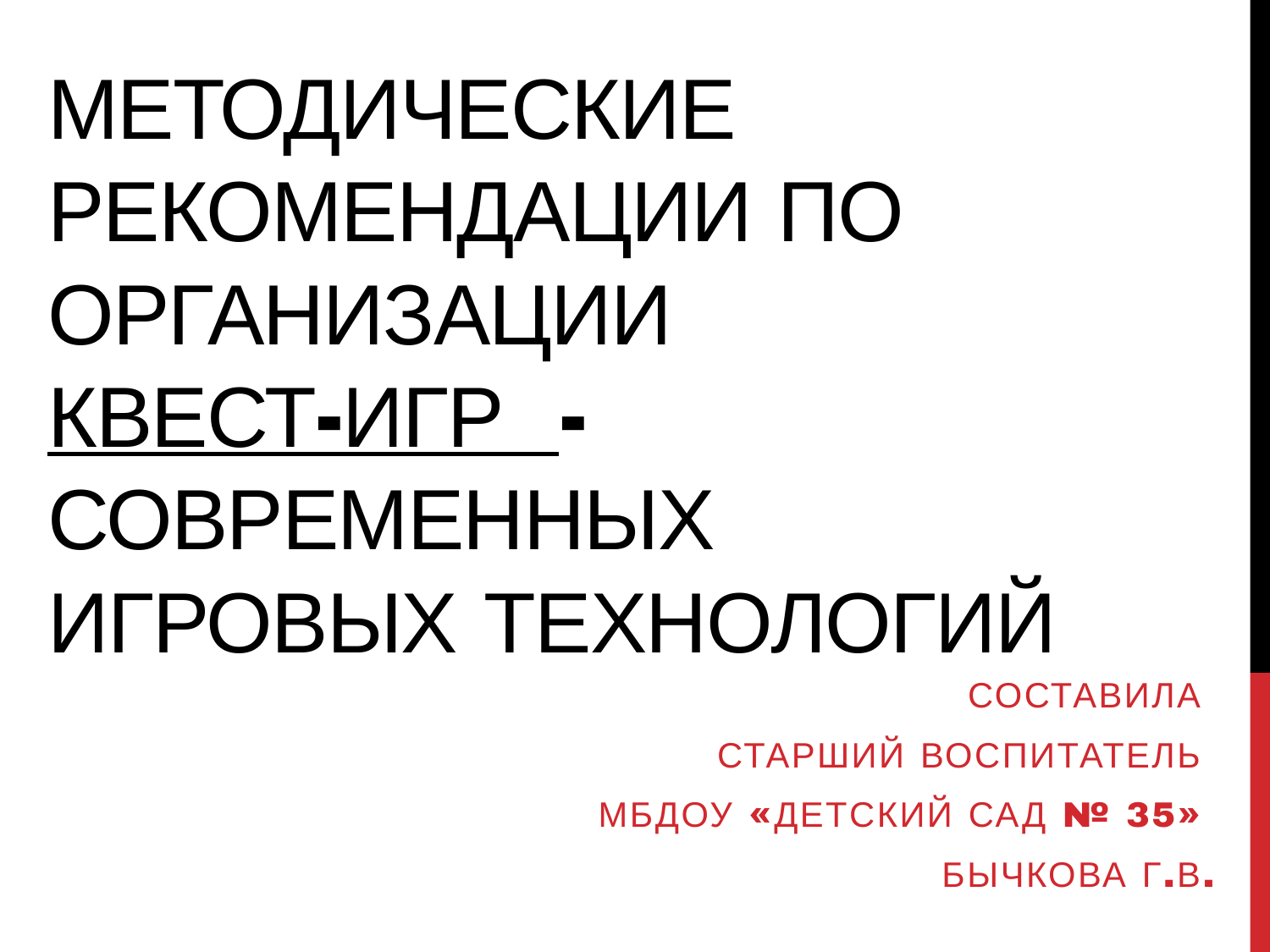

# Методические рекомендации по организации КВЕСТ-игр  - современных игровых технологий
Составила
старший воспитатель
МБДОУ «Детский сад № 35»
Бычкова Г.В.